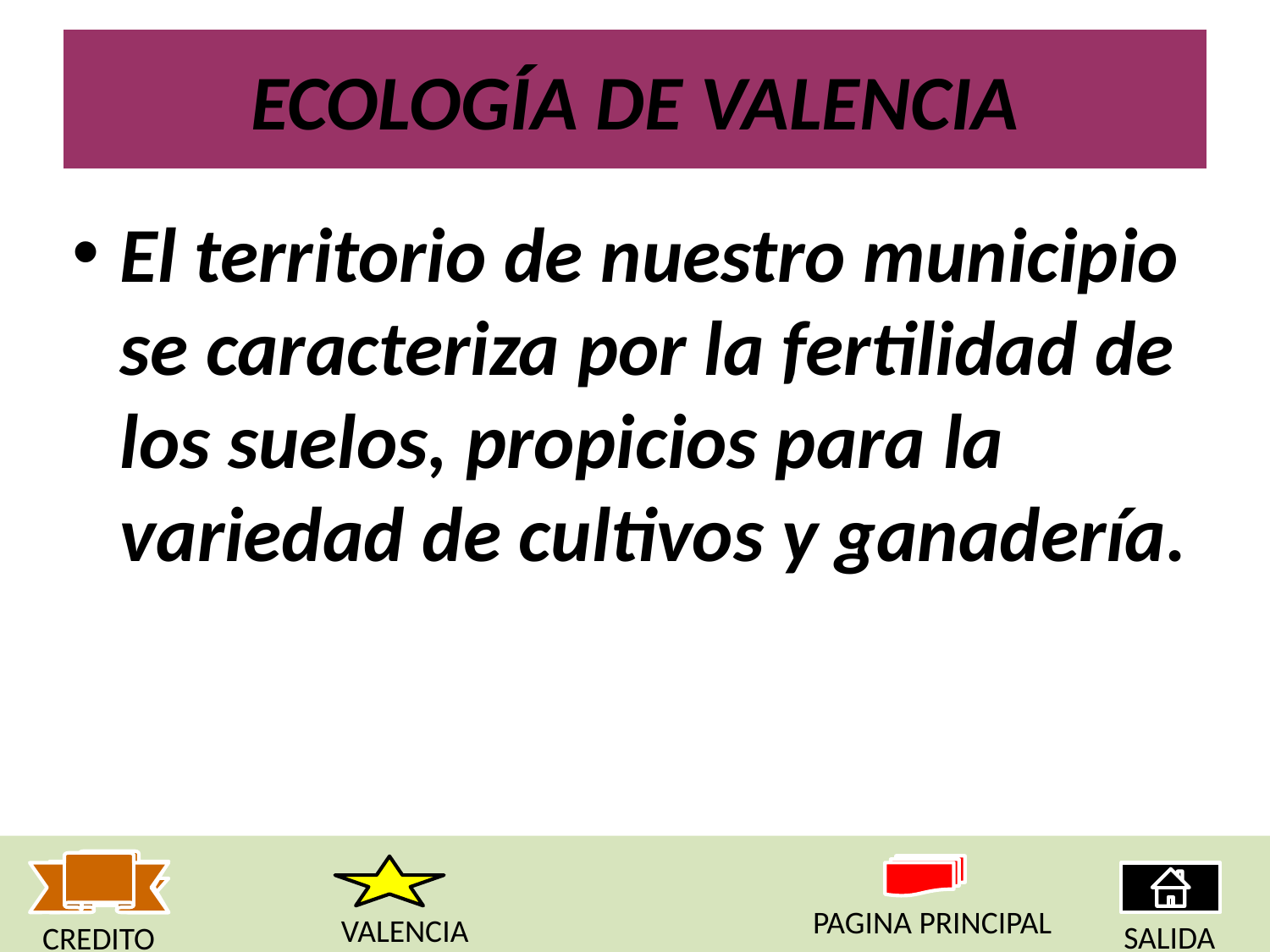

# ECOLOGÍA DE VALENCIA
El territorio de nuestro municipio se caracteriza por la fertilidad de los suelos, propicios para la variedad de cultivos y ganadería.

PAGINA PRINCIPAL
VALENCIA
SALIDA
CREDITO